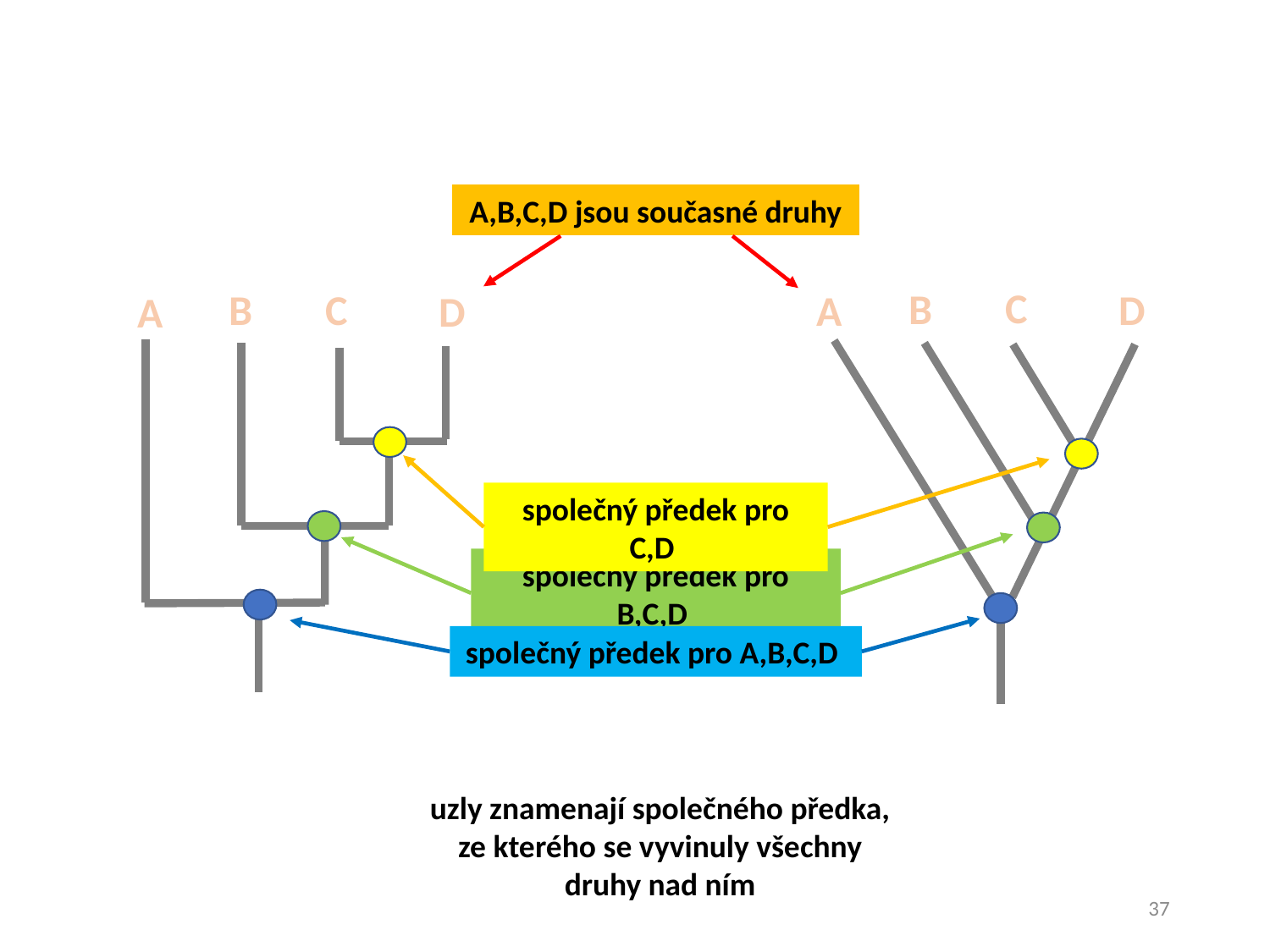

A,B,C,D jsou současné druhy
C
B
D
A

C
B
D
A

společný předek pro C,D

společný předek pro B,C,D
společný předek pro A,B,C,D
uzly znamenají společného předka, ze kterého se vyvinuly všechny druhy nad ním
37